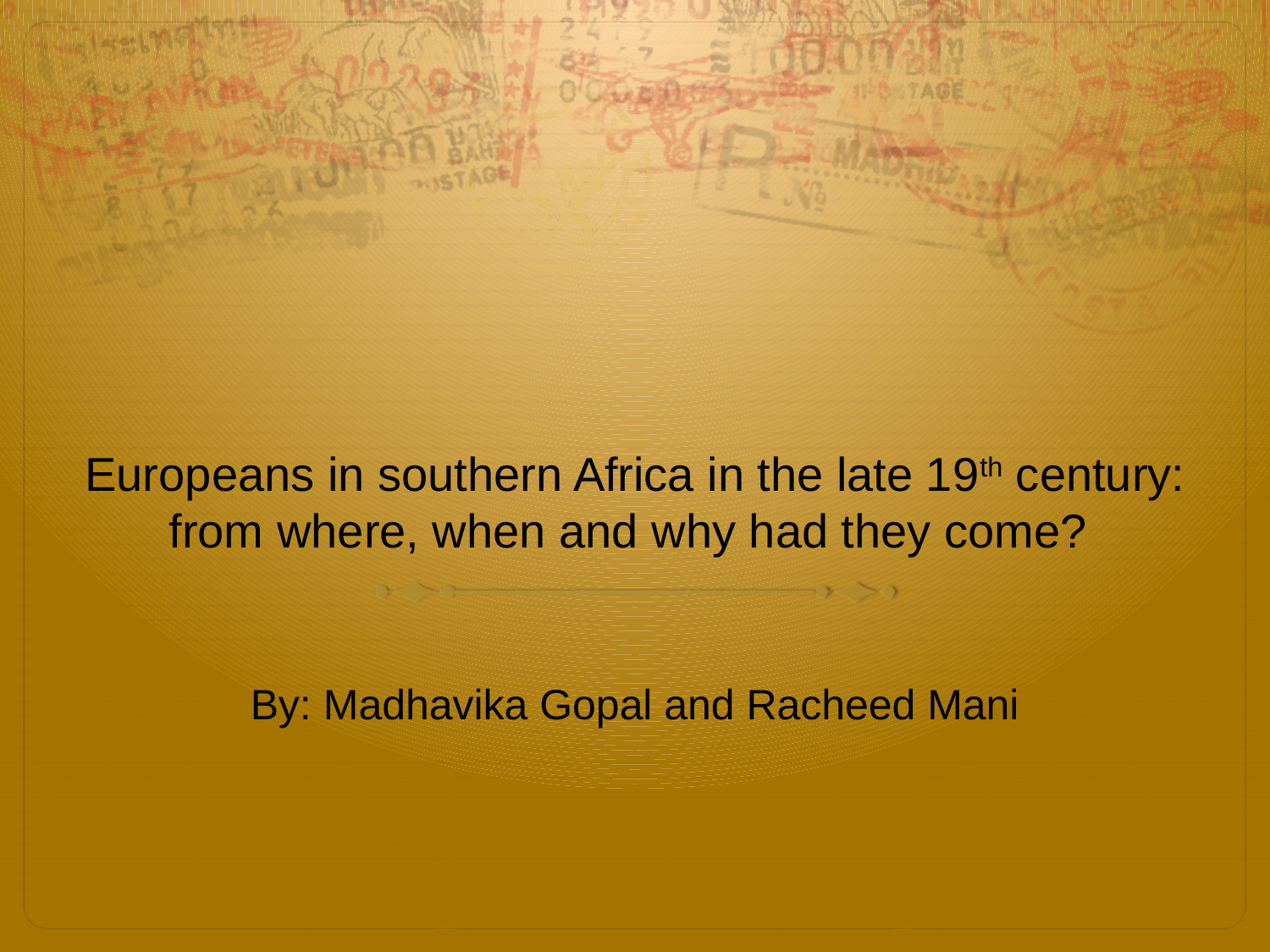

# Europeans in southern Africa in the late 19th century: from where, when and why had they come?
By: Madhavika Gopal and Racheed Mani